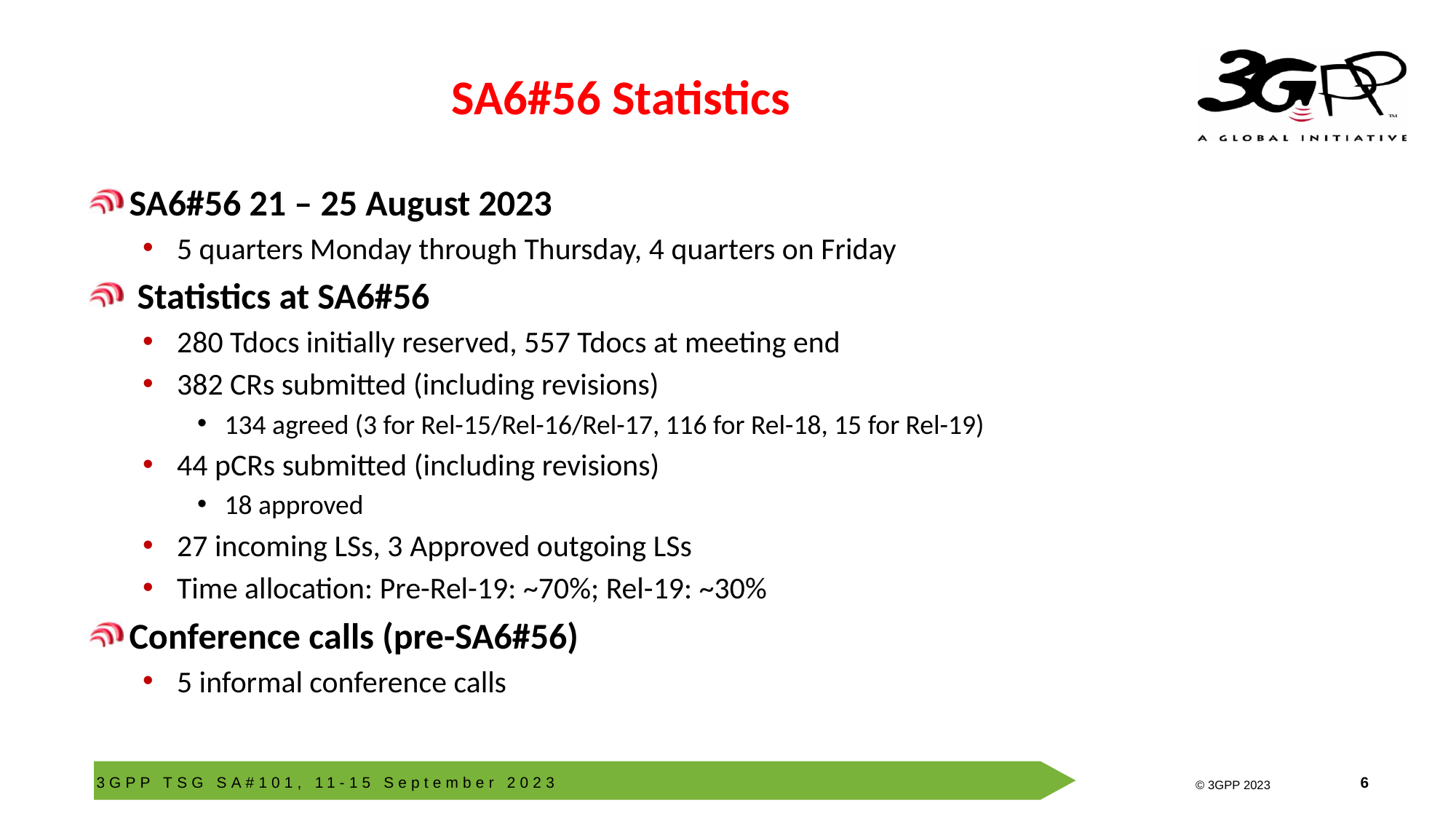

# SA6#56 Statistics
SA6#56 21 – 25 August 2023
5 quarters Monday through Thursday, 4 quarters on Friday
 Statistics at SA6#56
280 Tdocs initially reserved, 557 Tdocs at meeting end
382 CRs submitted (including revisions)
134 agreed (3 for Rel-15/Rel-16/Rel-17, 116 for Rel-18, 15 for Rel-19)
44 pCRs submitted (including revisions)
18 approved
27 incoming LSs, 3 Approved outgoing LSs
Time allocation: Pre-Rel-19: ~70%; Rel-19: ~30%
Conference calls (pre-SA6#56)
5 informal conference calls